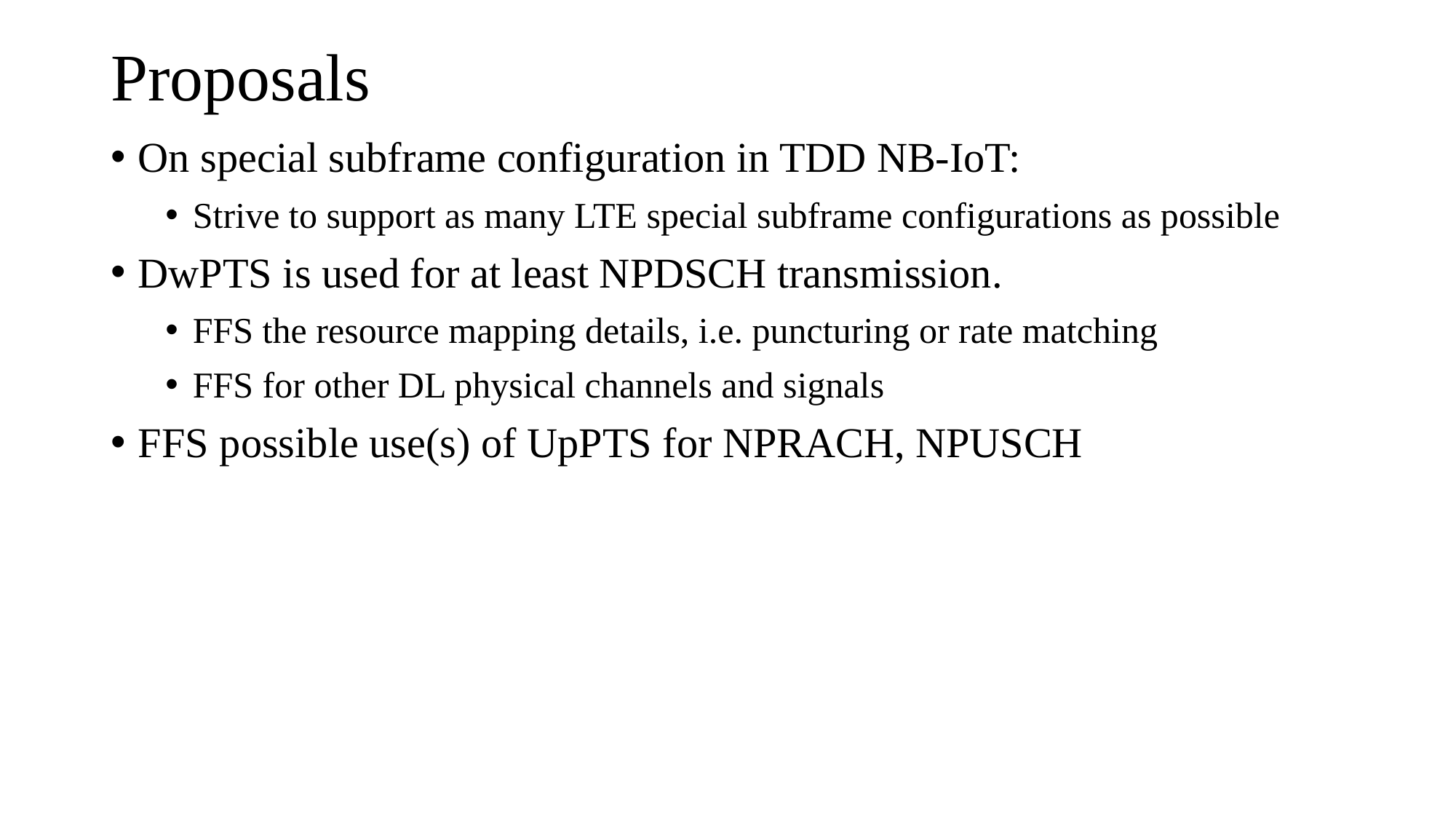

# Proposals
On special subframe configuration in TDD NB-IoT:
Strive to support as many LTE special subframe configurations as possible
DwPTS is used for at least NPDSCH transmission.
FFS the resource mapping details, i.e. puncturing or rate matching
FFS for other DL physical channels and signals
FFS possible use(s) of UpPTS for NPRACH, NPUSCH